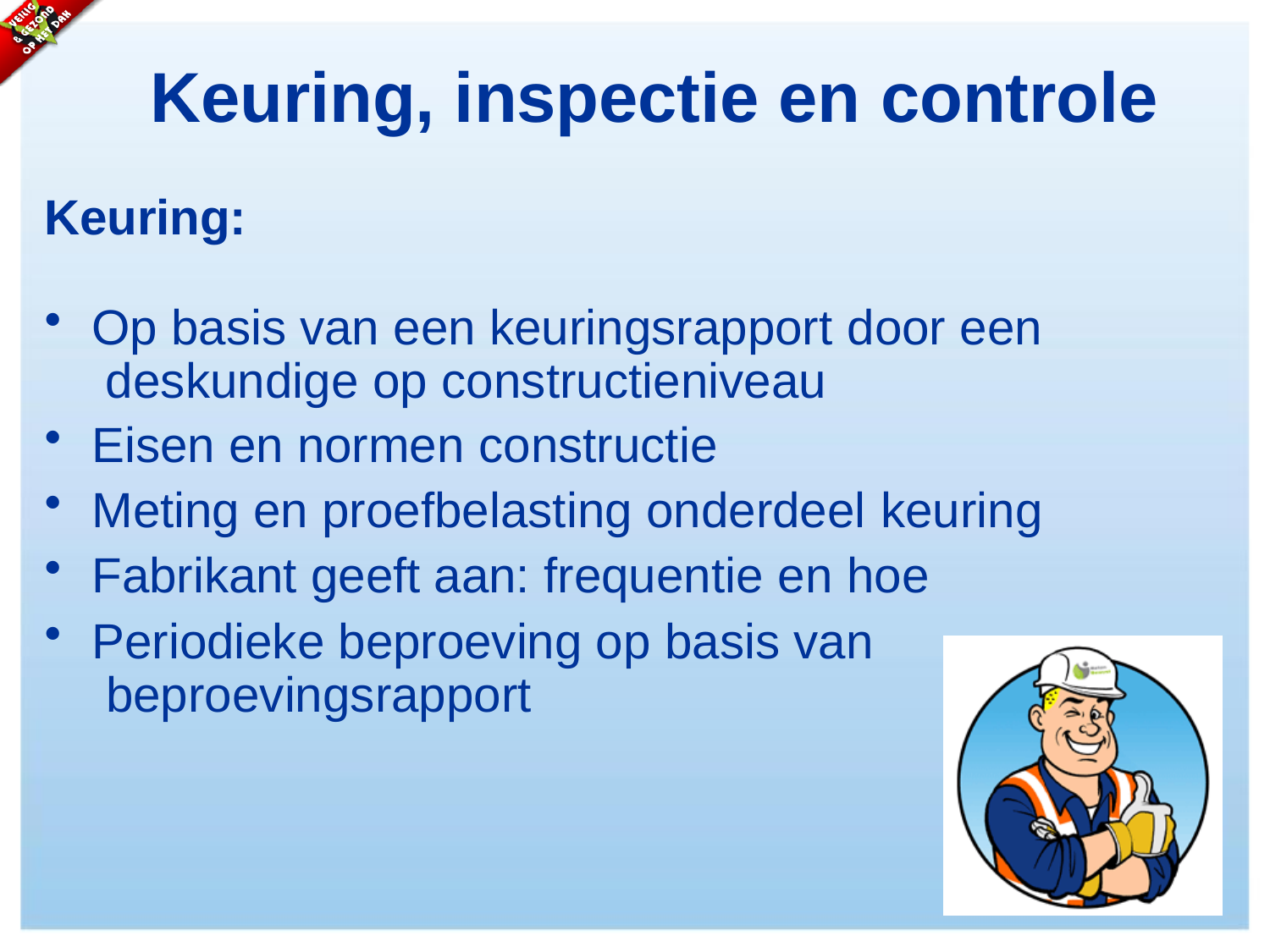

# Keuring, inspectie en controle
Keuring:

Op basis van een keuringsrapport door een  deskundige op constructieniveau
Eisen en normen constructie
Meting en proefbelasting onderdeel keuring
Fabrikant geeft aan: frequentie en hoe
Periodieke beproeving op basis van  beproevingsrapport